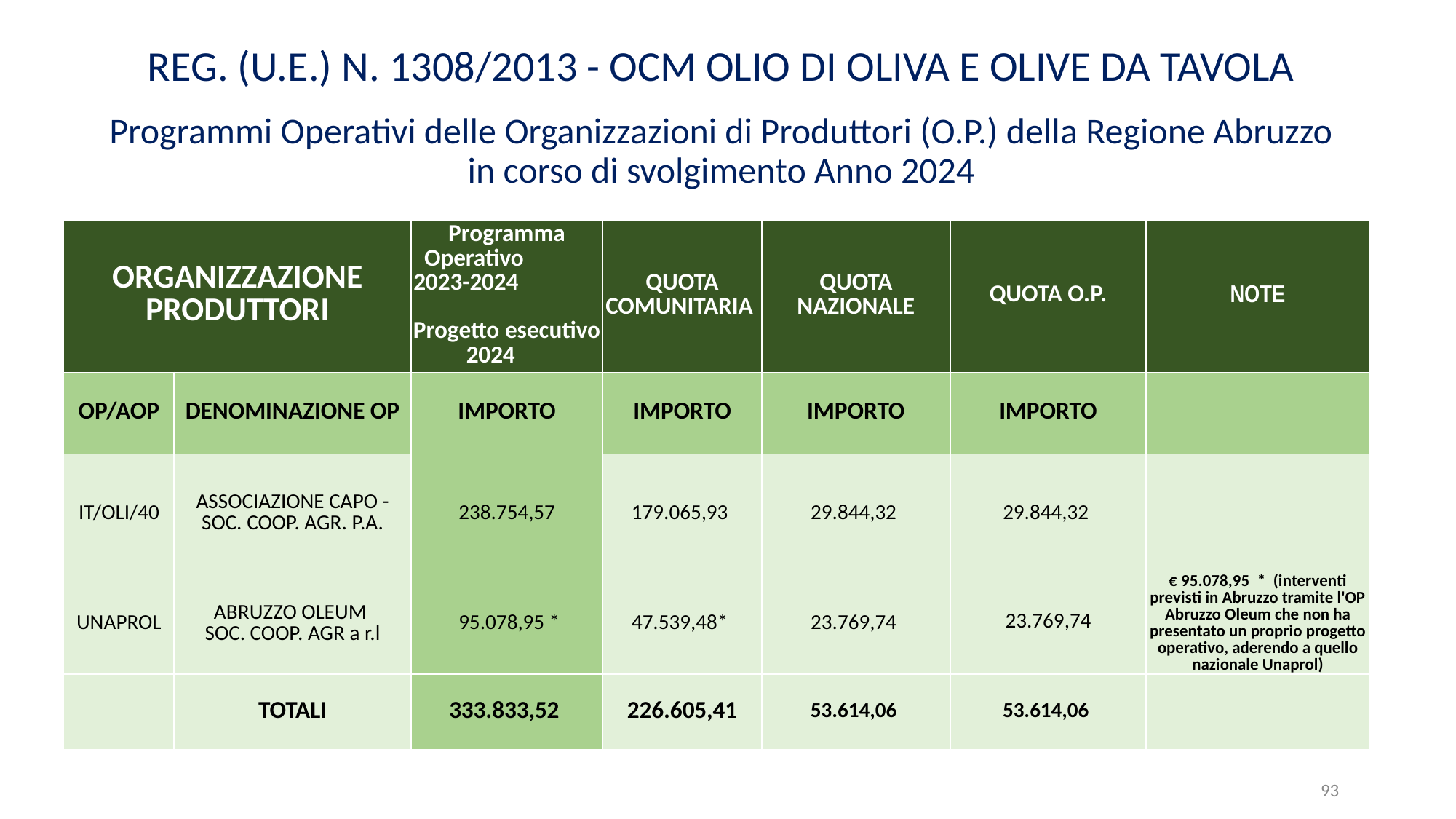

REG. (U.E.) N. 1308/2013 - OCM OLIO DI OLIVA E OLIVE DA TAVOLA
Programmi Operativi delle Organizzazioni di Produttori (O.P.) della Regione Abruzzo
in corso di svolgimento Anno 2024
| ORGANIZZAZIONE PRODUTTORI |  | Programma Operativo 2023-2024 Progetto esecutivo 2024 | QUOTA COMUNITARIA | QUOTA NAZIONALE | QUOTA O.P. | NOTE |
| --- | --- | --- | --- | --- | --- | --- |
| OP/AOP | DENOMINAZIONE OP | IMPORTO | IMPORTO | IMPORTO | IMPORTO |  |
| IT/OLI/40 | ASSOCIAZIONE CAPO - SOC. COOP. AGR. P.A. | 238.754,57 | 179.065,93 | 29.844,32 | 29.844,32 |  |
| UNAPROL | ABRUZZO OLEUM SOC. COOP. AGR a r.l | 95.078,95 \* | 47.539,48\* | 23.769,74 | 23.769,74 | € 95.078,95 \* (interventi previsti in Abruzzo tramite l'OP Abruzzo Oleum che non ha presentato un proprio progetto operativo, aderendo a quello nazionale Unaprol) |
|  | TOTALI | 333.833,52 | 226.605,41 | 53.614,06 | 53.614,06 |  |